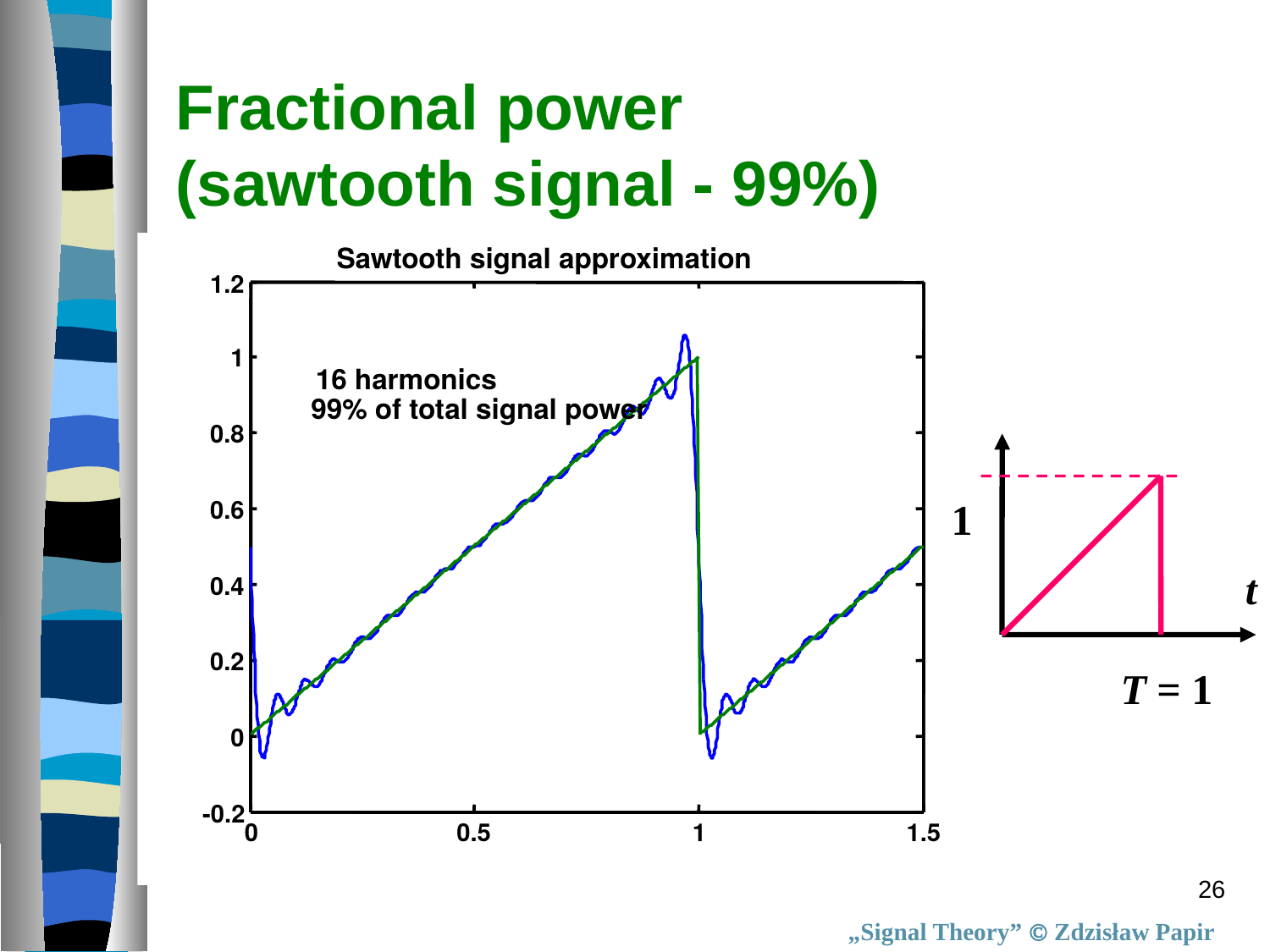

# Fractional power (sawtooth signal - 99%)

Sawtooth signal approximation
1.2

1

16 harmonics
99% of total signal power

0.8

0.6

0.4

0.2

0

-0.2

0
0.5
1
1.5

1

t

T = 1
26
„Signal Theory” © Zdzisław Papir